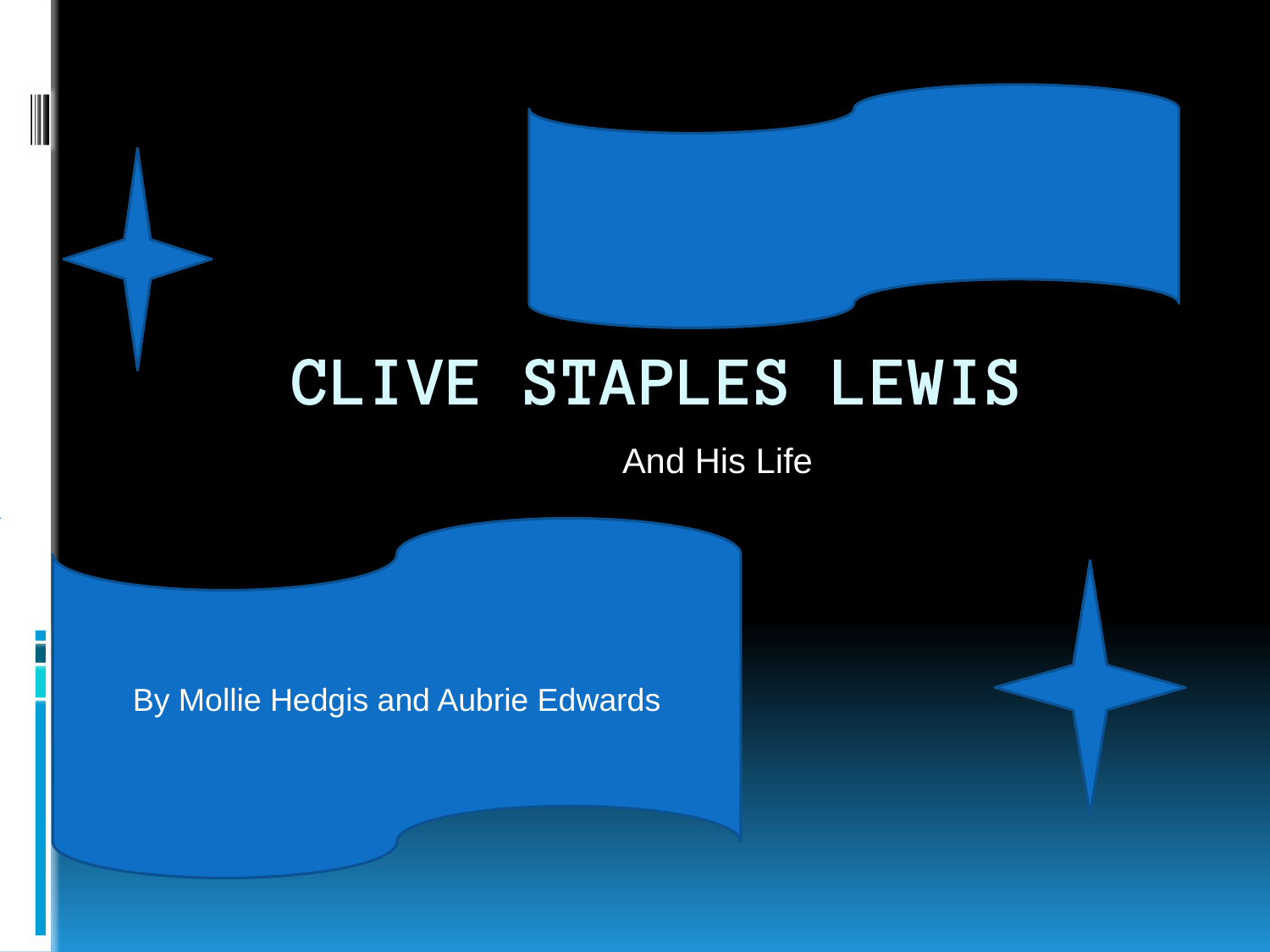

And His Life

# Clive Staples Lewis

By Mollie Hedgis and Aubrie Edwards